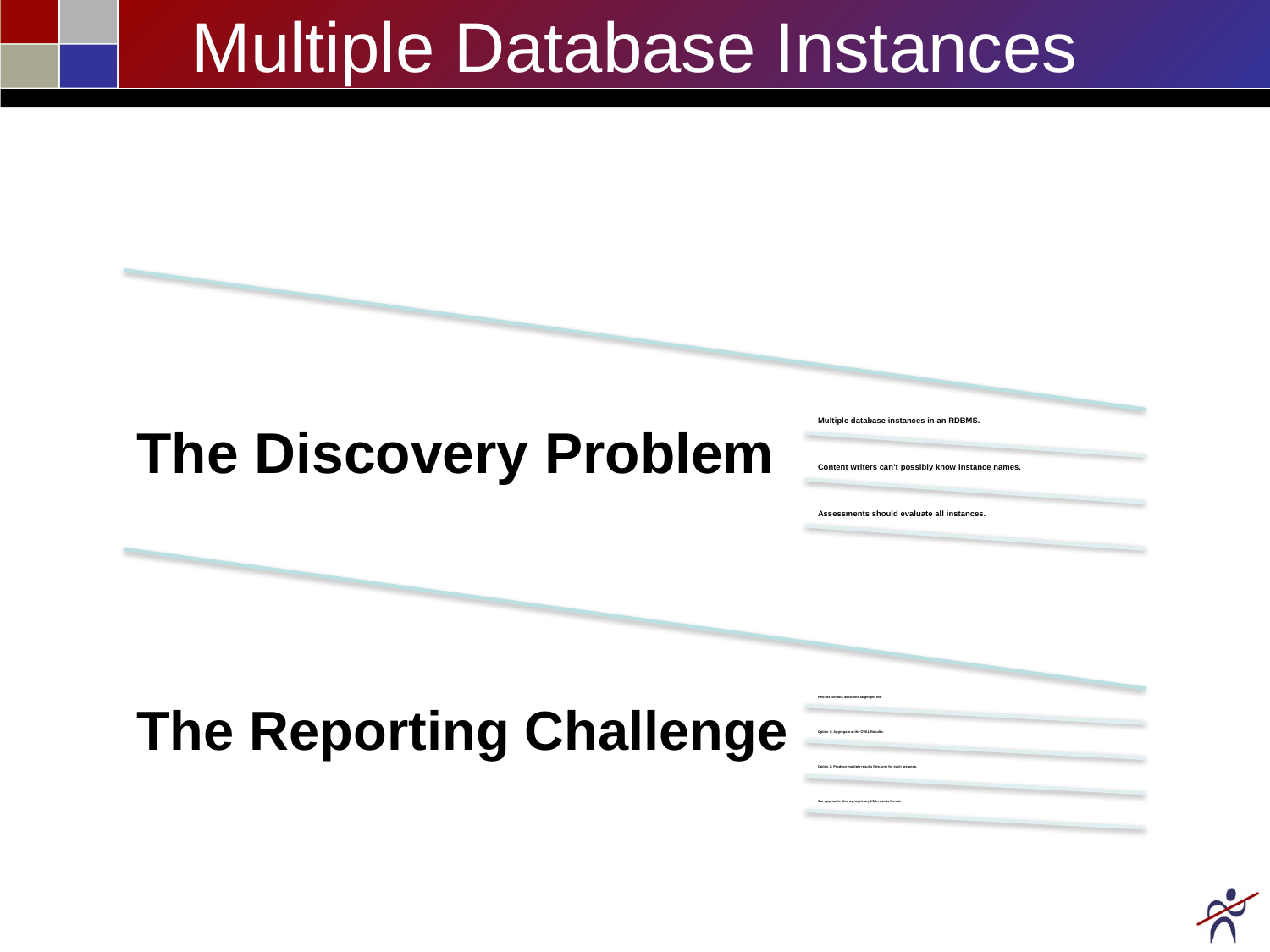

# Multiple Database Instances
The Discovery Problem
Multiple database instances in an RDBMS.
Content writers can’t possibly know instance names.
Assessments should evaluate all instances.
The Reporting Challenge
Results formats allow one target per file.
Option 1: Aggregate at the OVAL Results.
Option 2: Produce multiple results files, one for each instance.
Our approach: Use a proprietary XML results format.